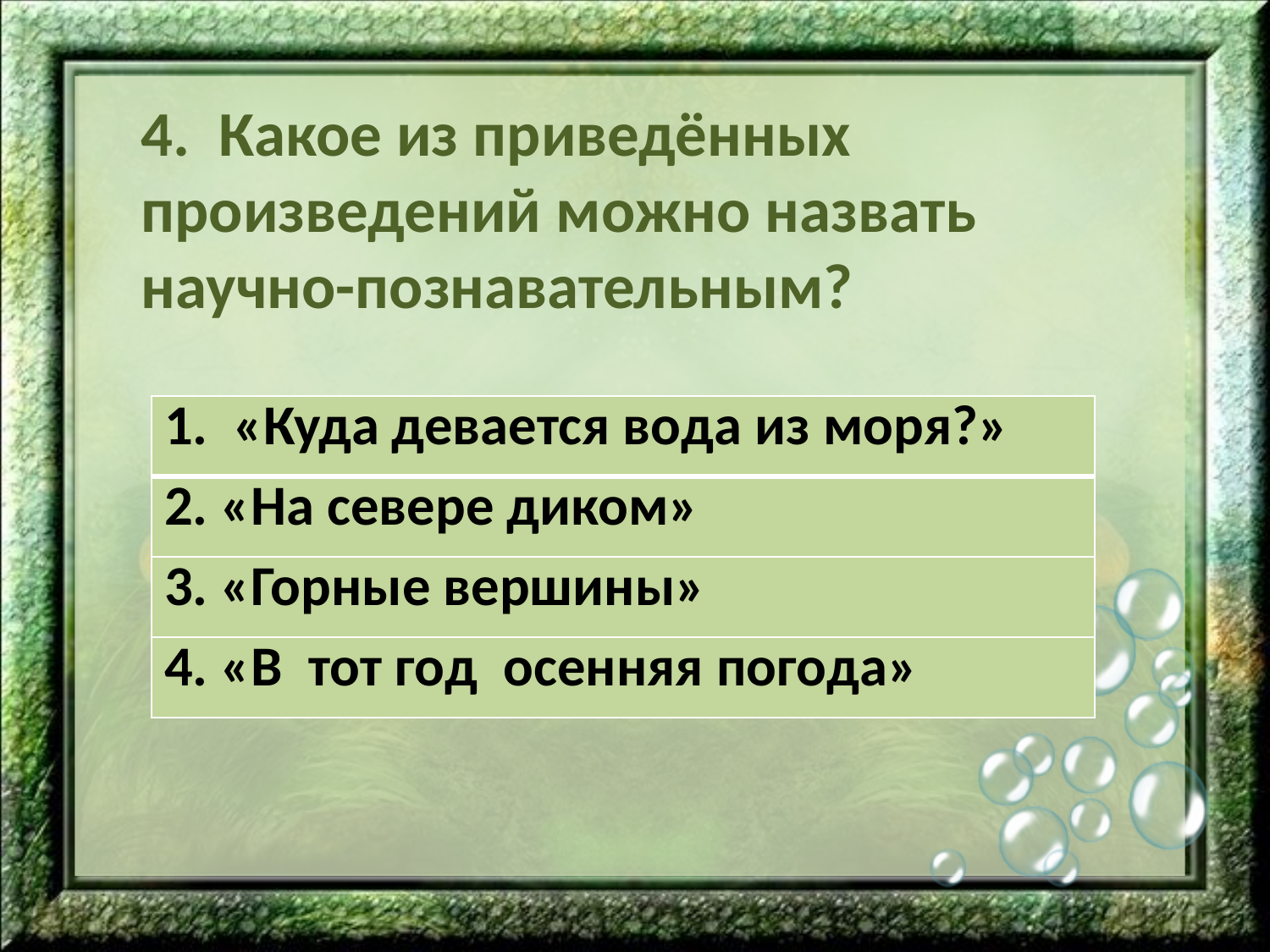

4.  Какое из приведённых
произведений можно назвать
научно-познавательным?
| 1. «Куда девается вода из моря?» |
| --- |
| 2. «На севере диком» |
| 3. «Горные вершины» |
| 4. «В тот год осенняя погода» |